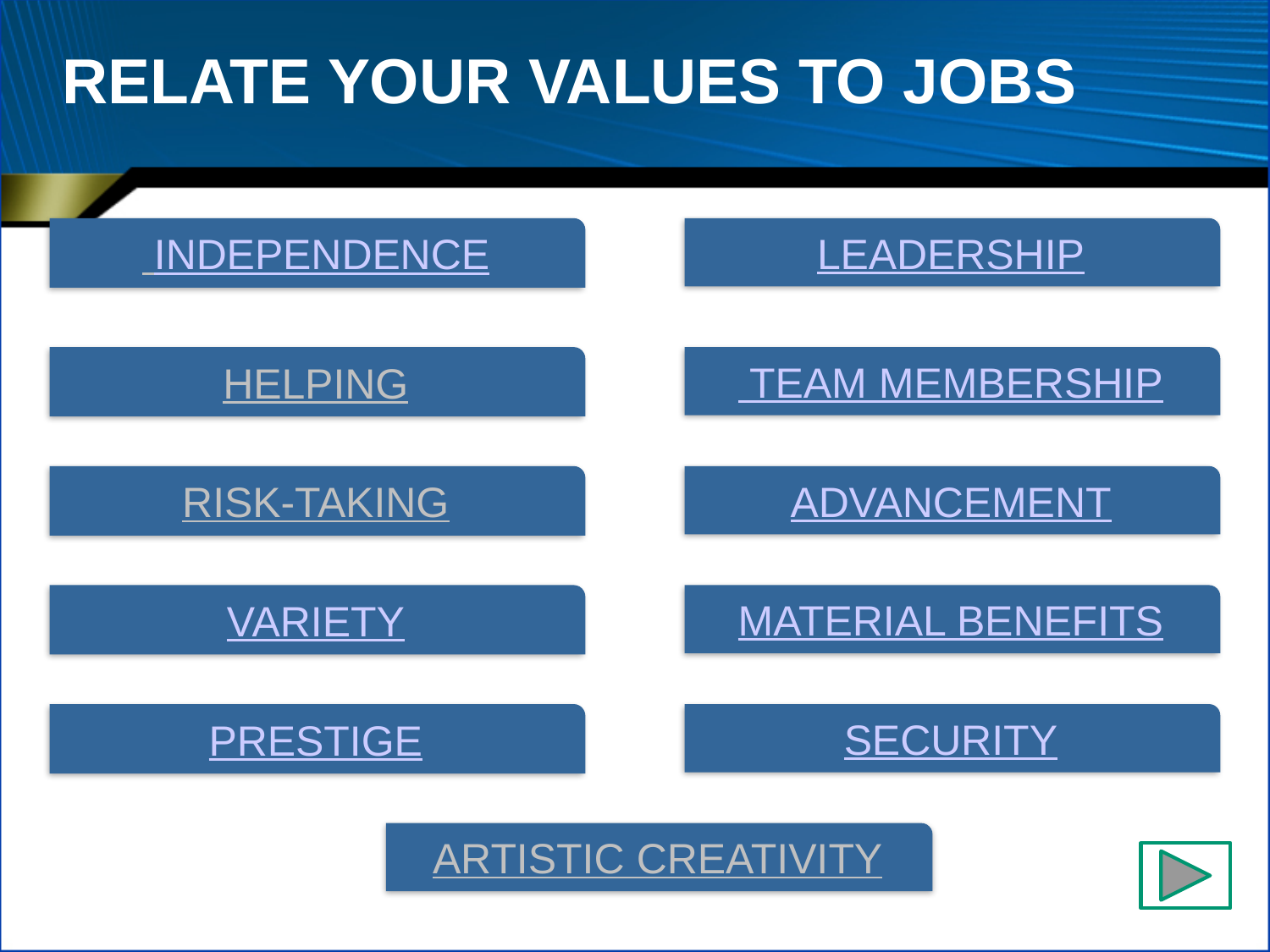

# RELATE YOUR VALUES TO JOBS

 INDEPENDENCE
LEADERSHIP
HELPING
 TEAM MEMBERSHIP
RISK-TAKING
ADVANCEMENT
VARIETY
MATERIAL BENEFITS
PRESTIGE
SECURITY
ARTISTIC CREATIVITY